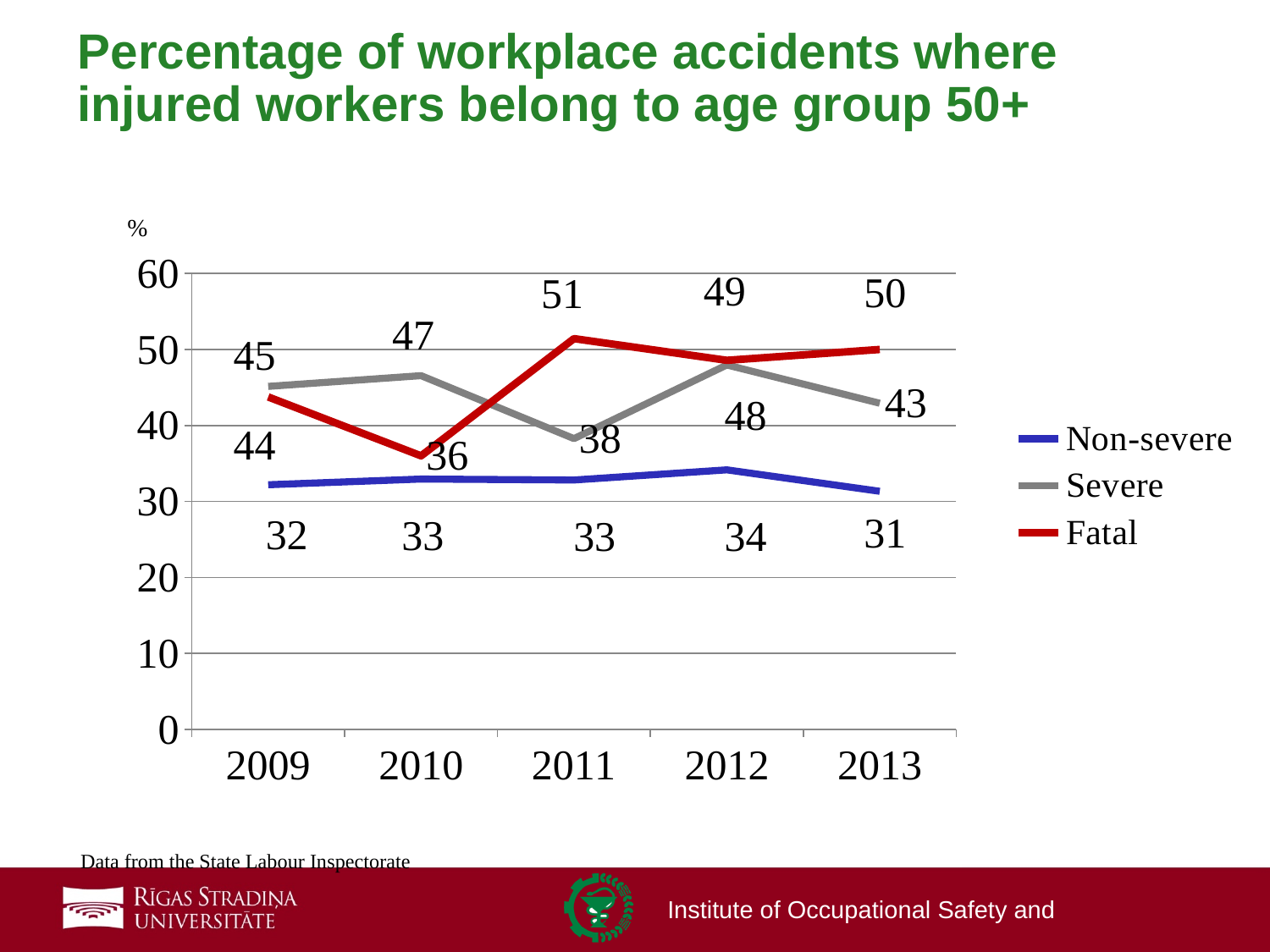

# Percentage of workplace accidents where injured workers belong to age group 50+

[unsupported chart]

%
Data from the State Labour Inspectorate